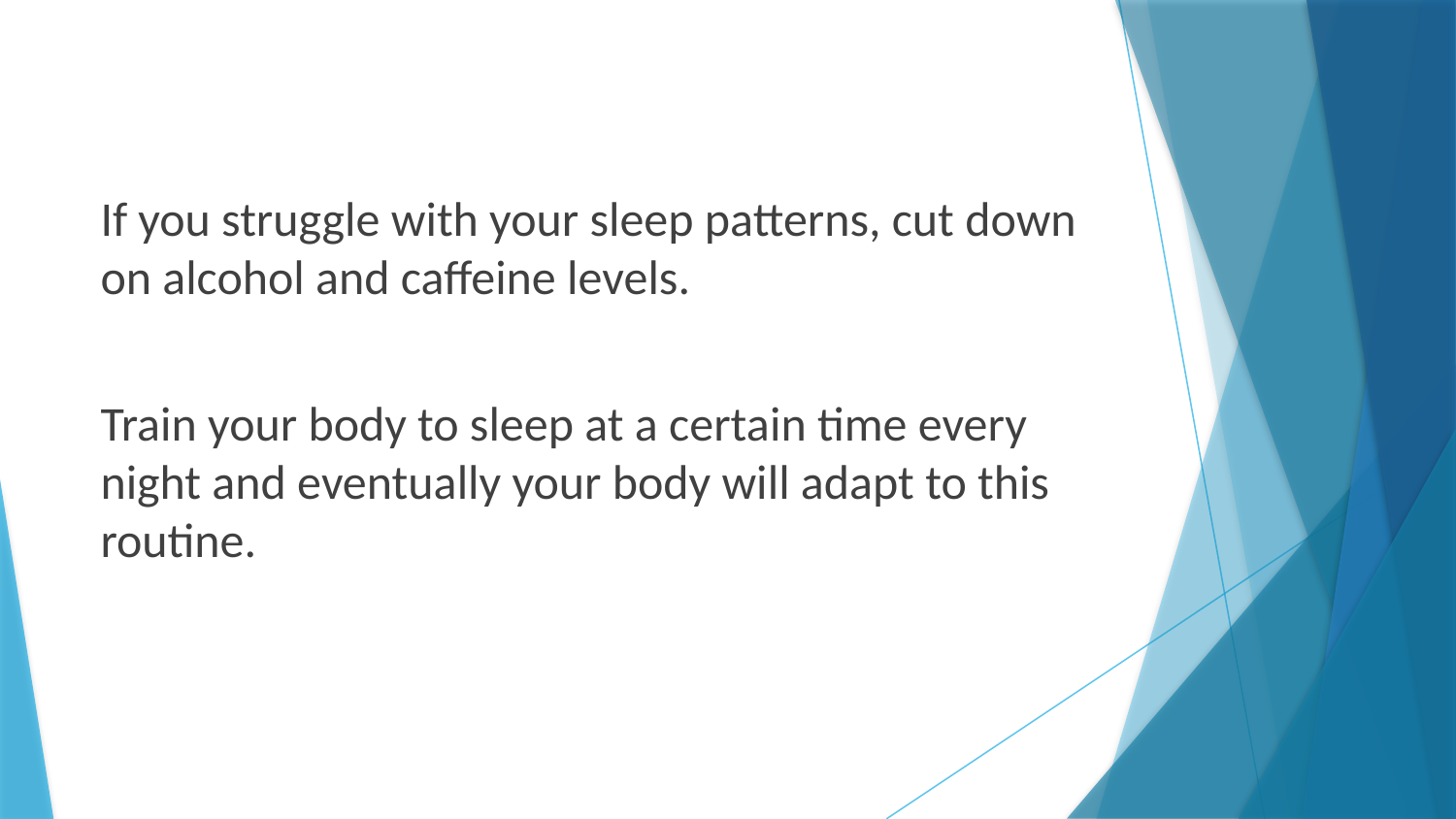

If you struggle with your sleep patterns, cut down on alcohol and caffeine levels.

Train your body to sleep at a certain time every night and eventually your body will adapt to this routine.